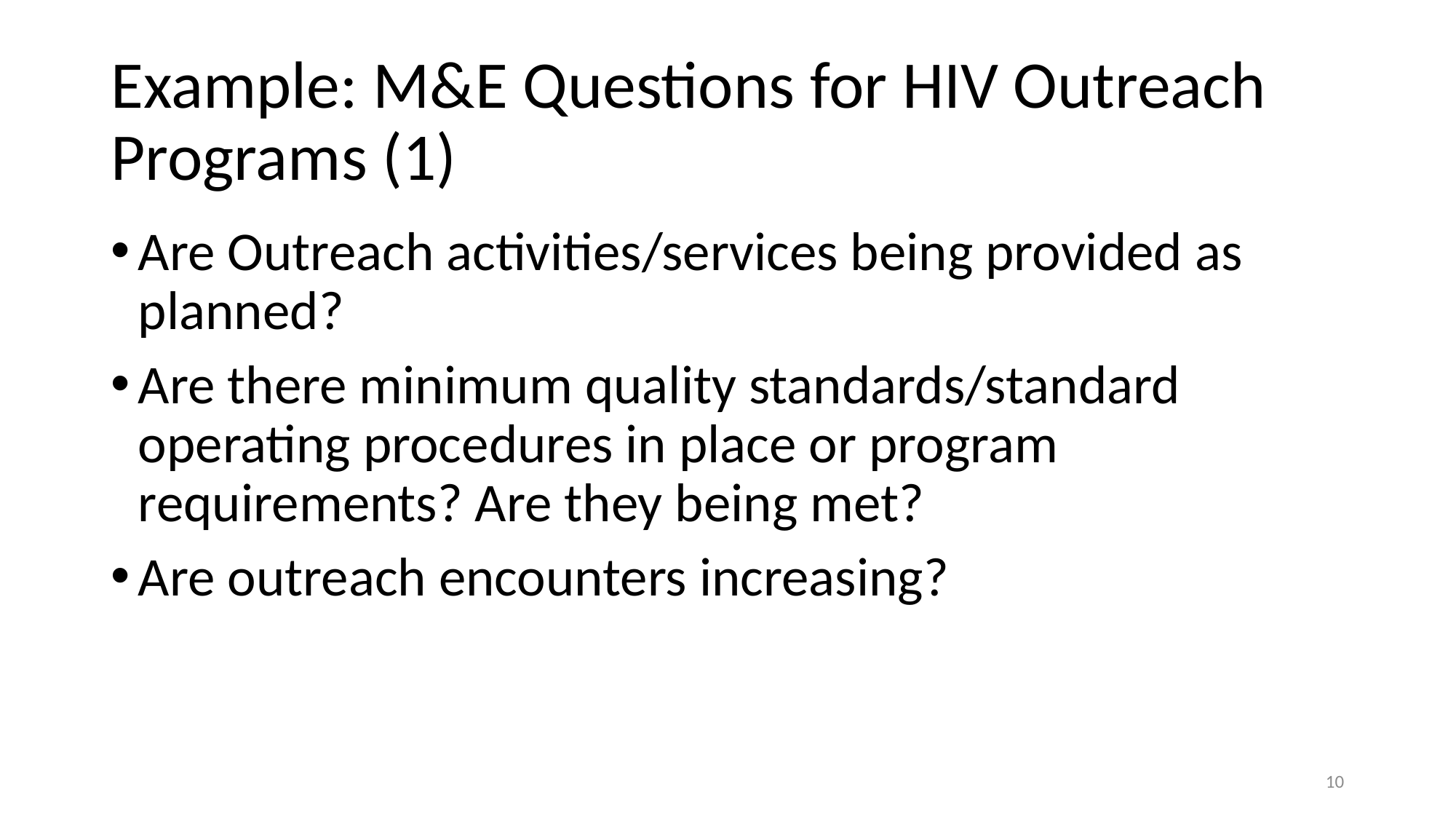

# Example: M&E Questions for HIV Outreach Programs (1)
Are Outreach activities/services being provided as planned?
Are there minimum quality standards/standard operating procedures in place or program requirements? Are they being met?
Are outreach encounters increasing?
10